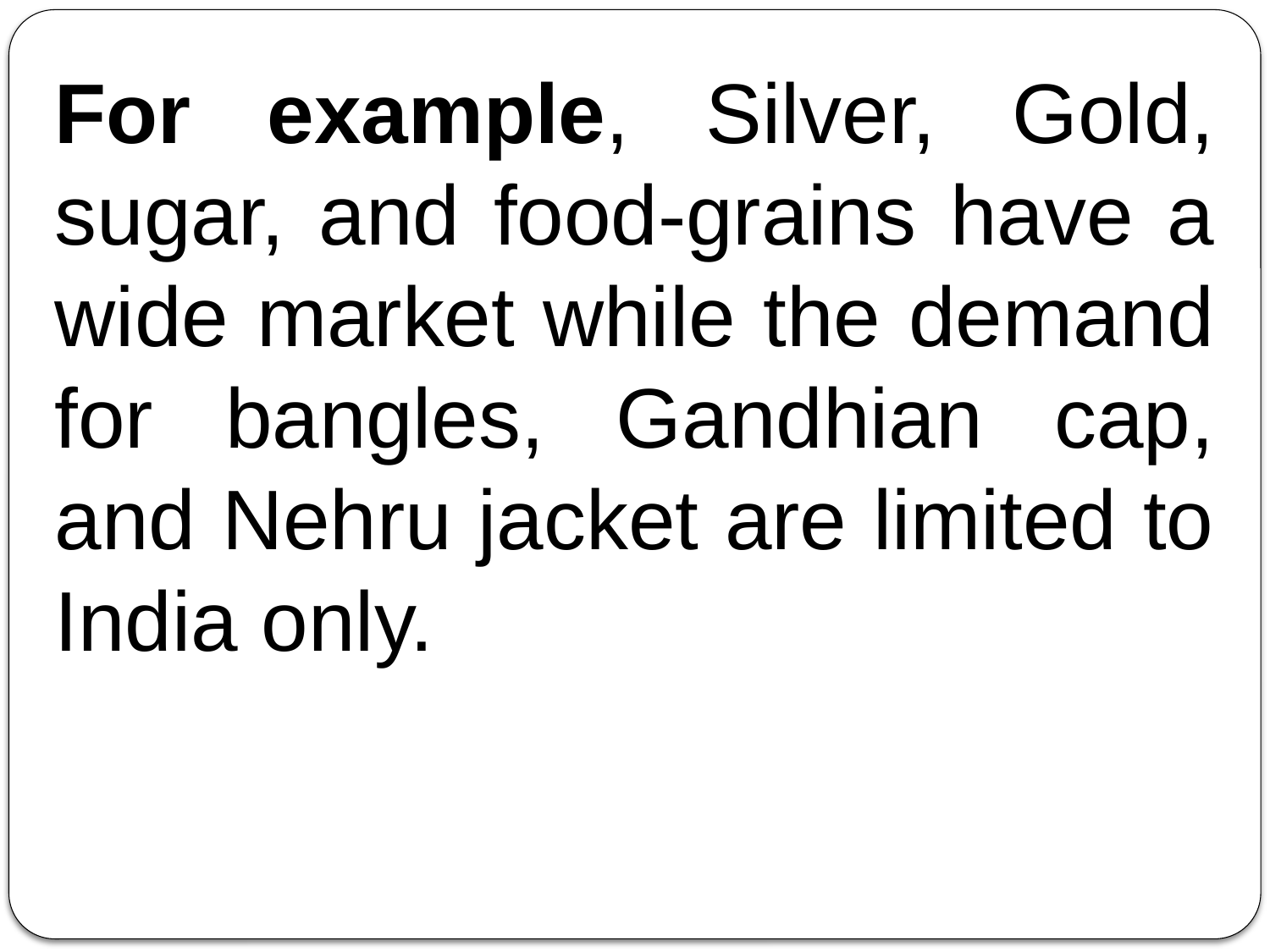

For example, Silver, Gold, sugar, and food-grains have a wide market while the demand for bangles, Gandhian cap, and Nehru jacket are limited to India only.